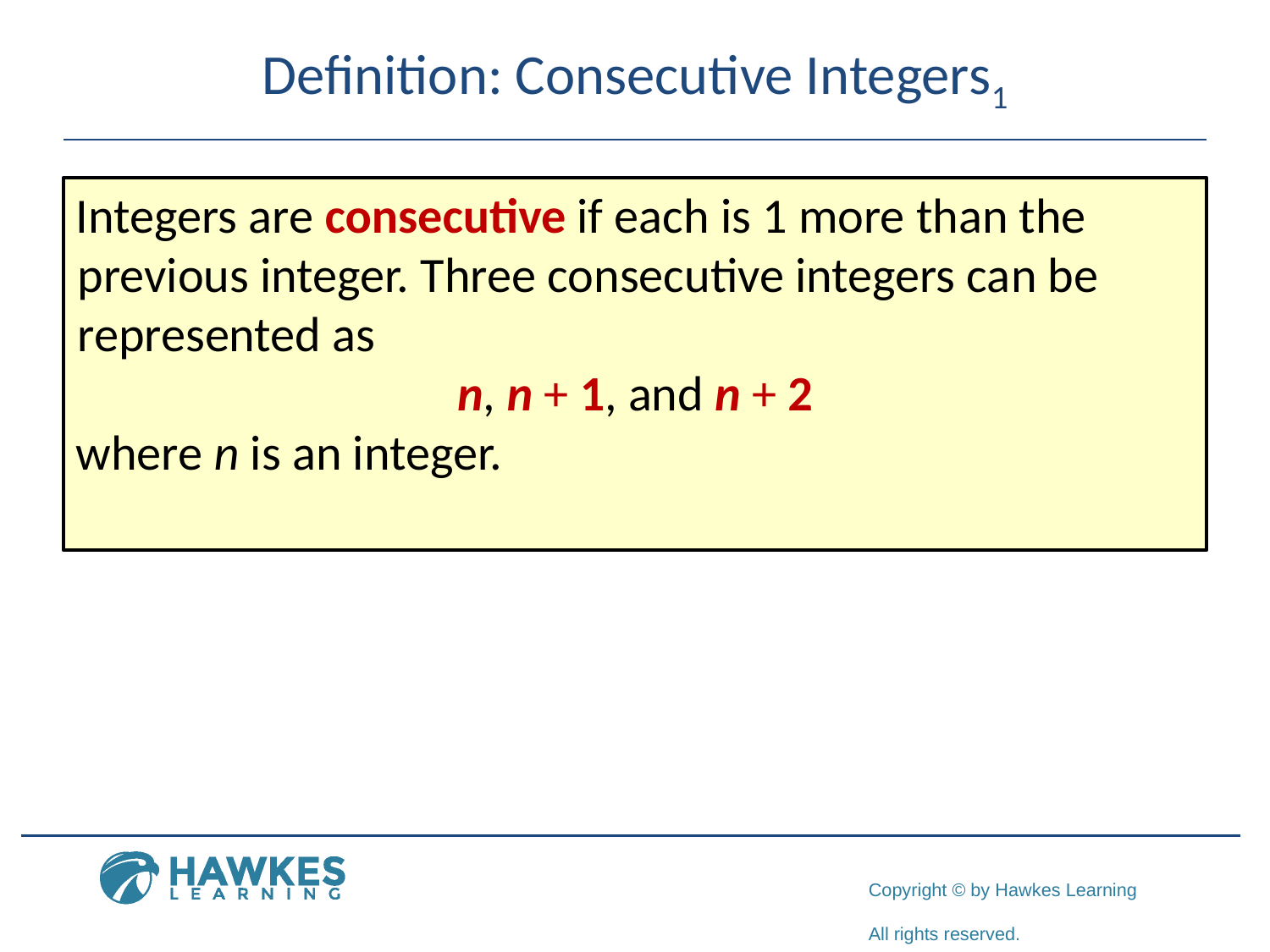

# Definition: Consecutive Integers1
Integers are consecutive if each is 1 more than the previous integer. Three consecutive integers can be represented as
n, n + 1, and n + 2
where n is an integer.